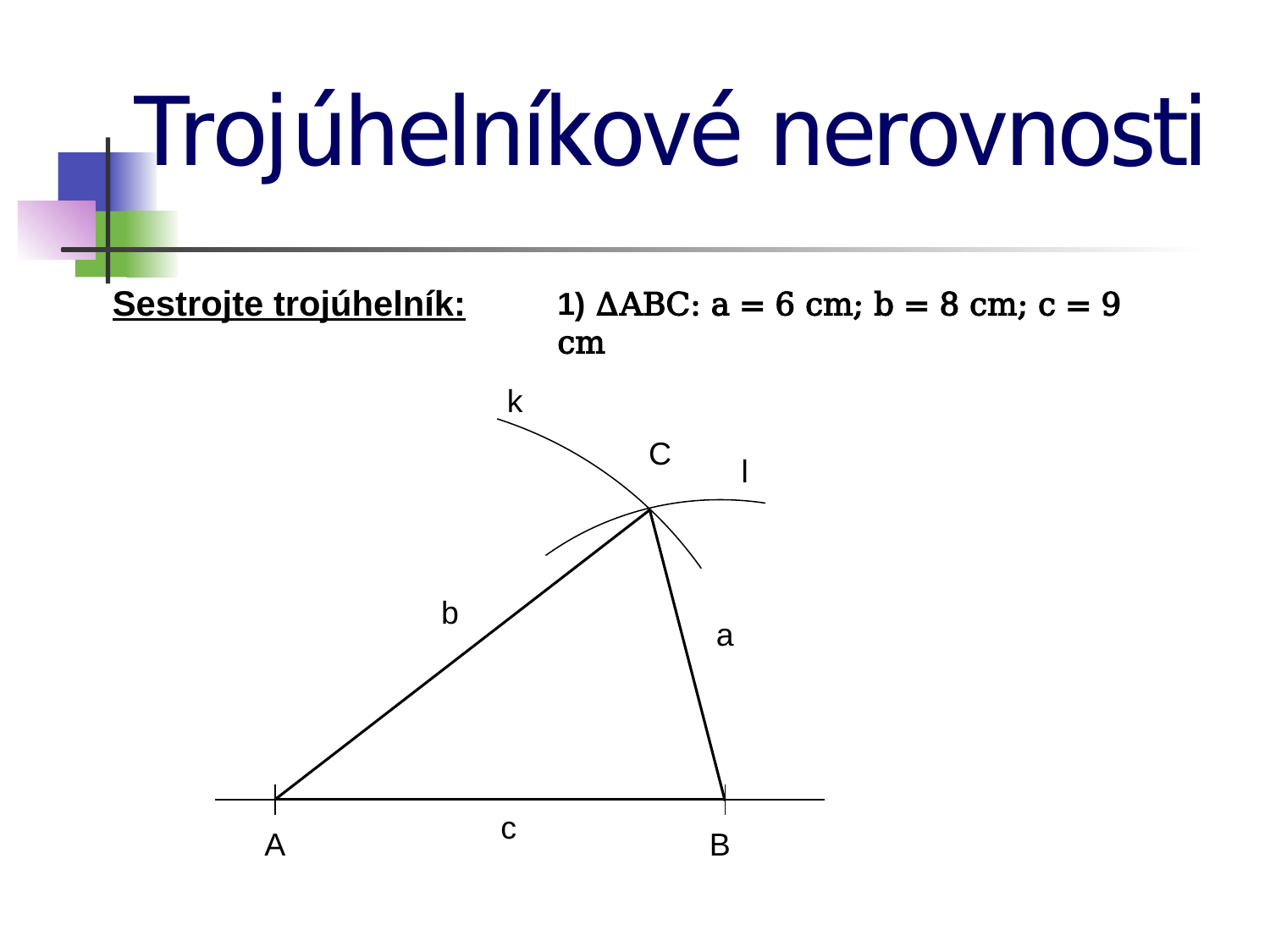

Trojúhelníkové nerovnosti
Sestrojte trojúhelník:
1) ∆ABC: a = 6 cm; b = 8 cm; c = 9 cm
k

C
l

b
a
c
A
B